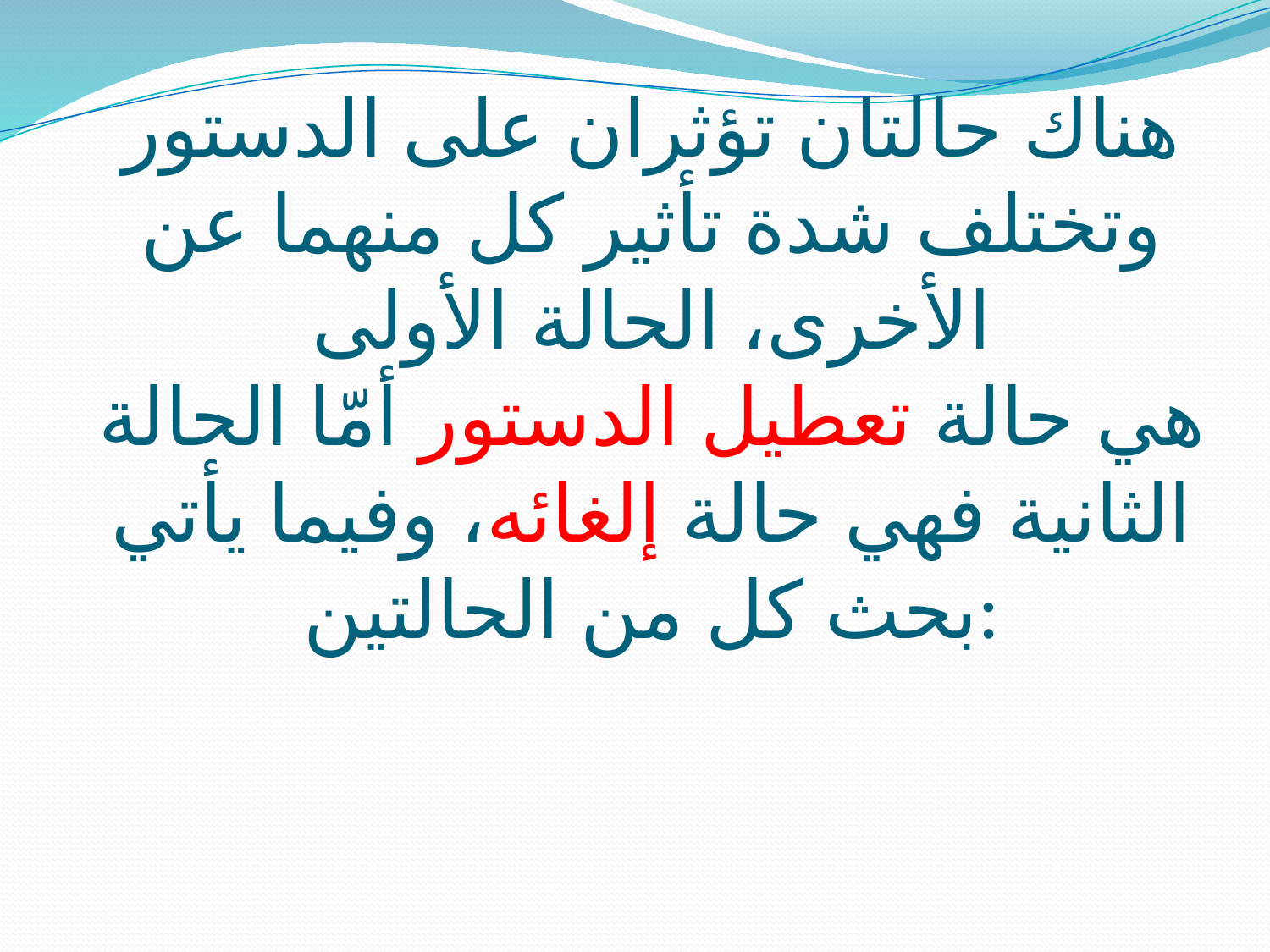

# هناك حالتان تؤثران على الدستور وتختلف شدة تأثير كل منهما عن الأخرى، الحالة الأولى هي حالة تعطيل الدستور أمّا الحالة الثانية فهي حالة إلغائه، وفيما يأتي بحث كل من الحالتين: